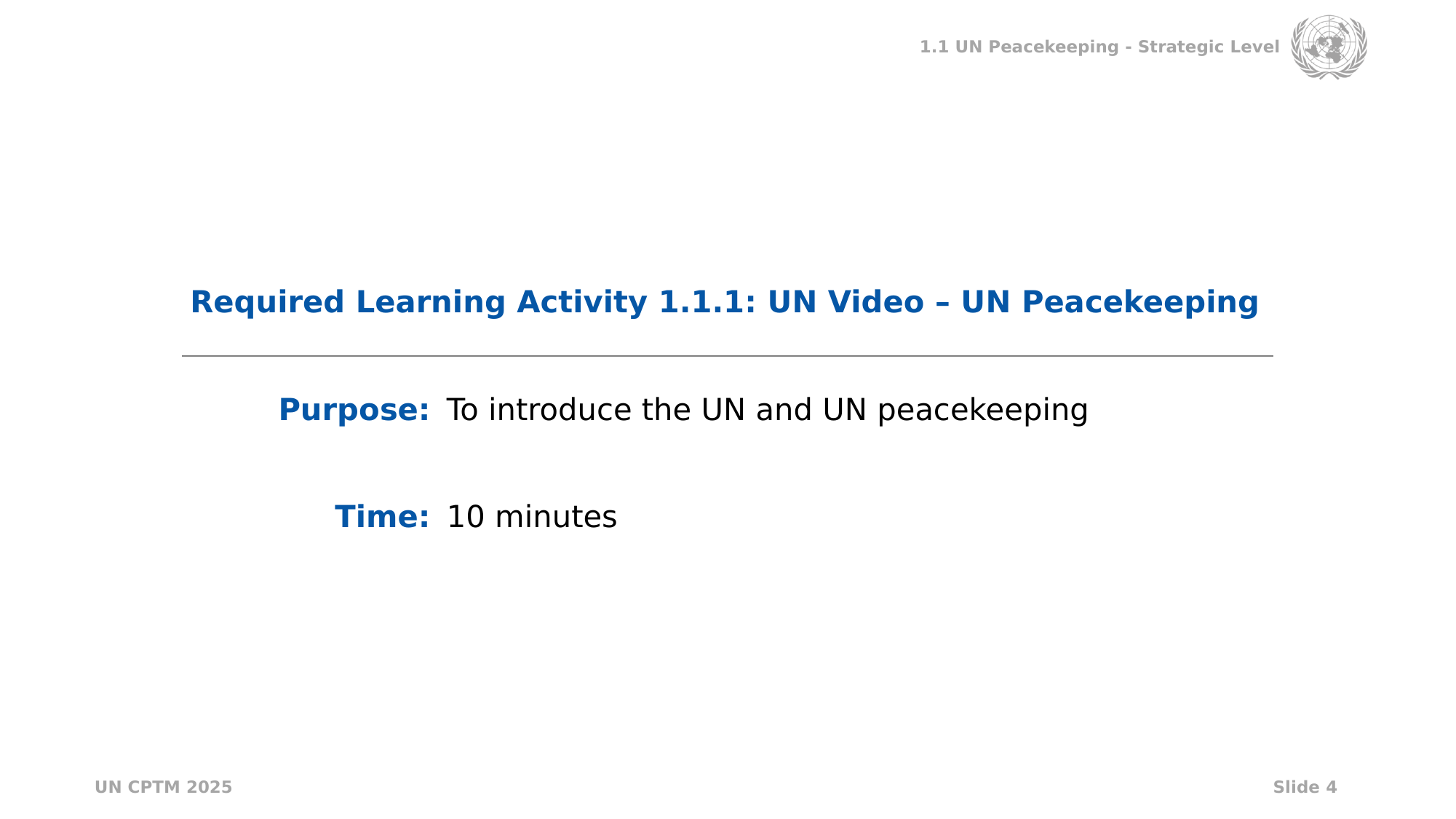

| Required Learning Activity 1.1.1: UN Video – UN Peacekeeping |  |
| --- | --- |
| Purpose: | To introduce the UN and UN peacekeeping |
| Time: | 10 minutes |